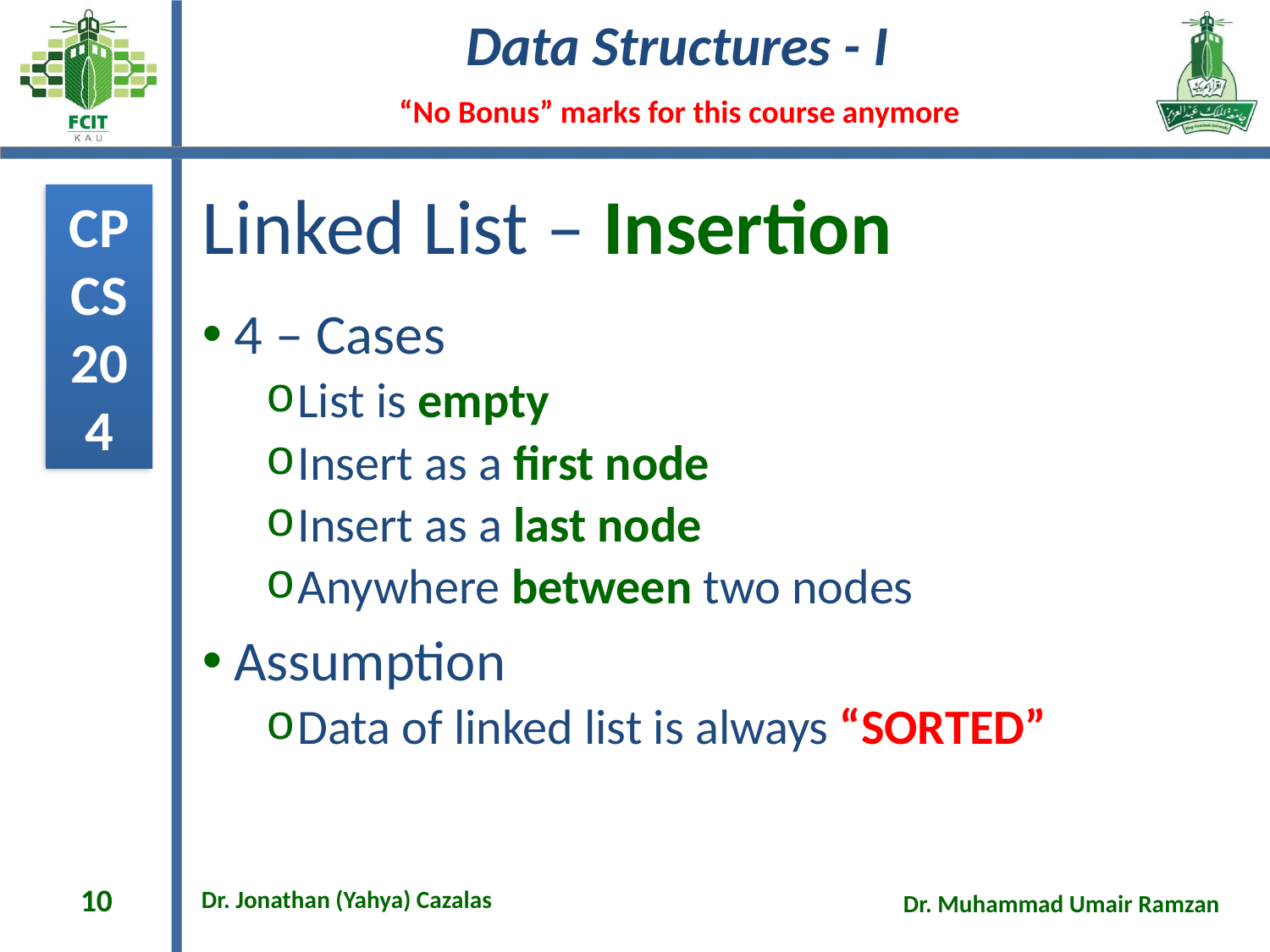

# Linked List – Insertion
4 – Cases
List is empty
Insert as a first node
Insert as a last node
Anywhere between two nodes
Assumption
Data of linked list is always “SORTED”
10